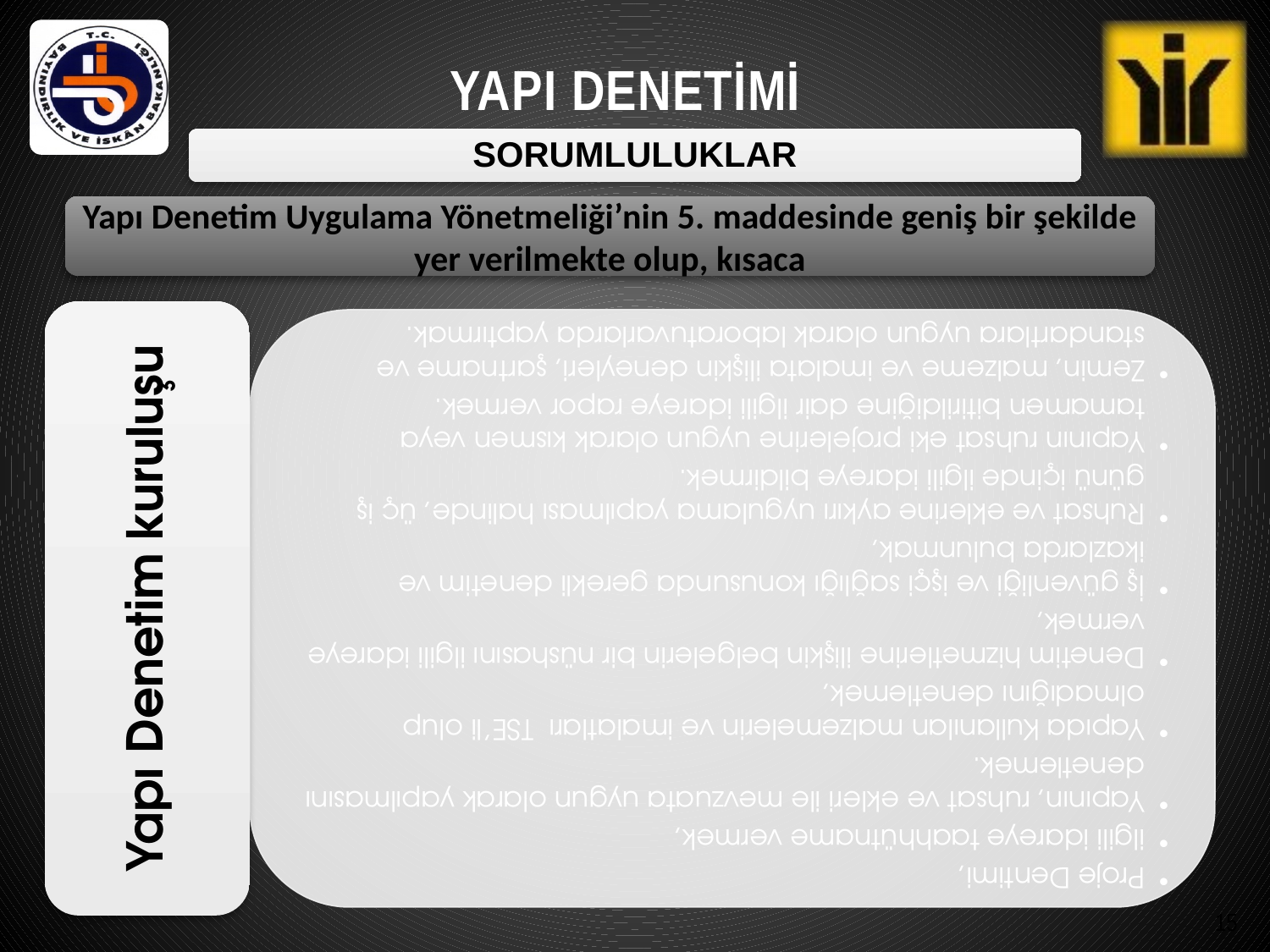

SORUMLULUKLAR
Yapı Denetim Uygulama Yönetmeliği’nin 5. maddesinde geniş bir şekilde yer verilmekte olup, kısaca
Proje Dentimi,
ilgili idareye taahhütname vermek,
Yapının, ruhsat ve ekleri ile mevzuata uygun olarak yapılmasını denetlemek.
Yapıda Kullanılan malzemelerin ve imalatları  TSE’li olup olmadığını denetlemek,
Denetim hizmetlerine ilişkin belgelerin bir nüshasını ilgili idareye vermek,
İş güvenliği ve işçi sağlığı konusunda gerekli denetim ve ikazlarda bulunmak,
Ruhsat ve eklerine aykırı uygulama yapılması halinde, üç iş günü içinde ilgili idareye bildirmek.
Yapının ruhsat eki projelerine uygun olarak kısmen veya tamamen bitirildiğine dair ilgili idareye rapor vermek.
Zemin, malzeme ve imalata ilişkin deneyleri, şartname ve standartlara uygun olarak laboratuvarlarda yaptırmak.
Yapı Denetim kuruluşu
15